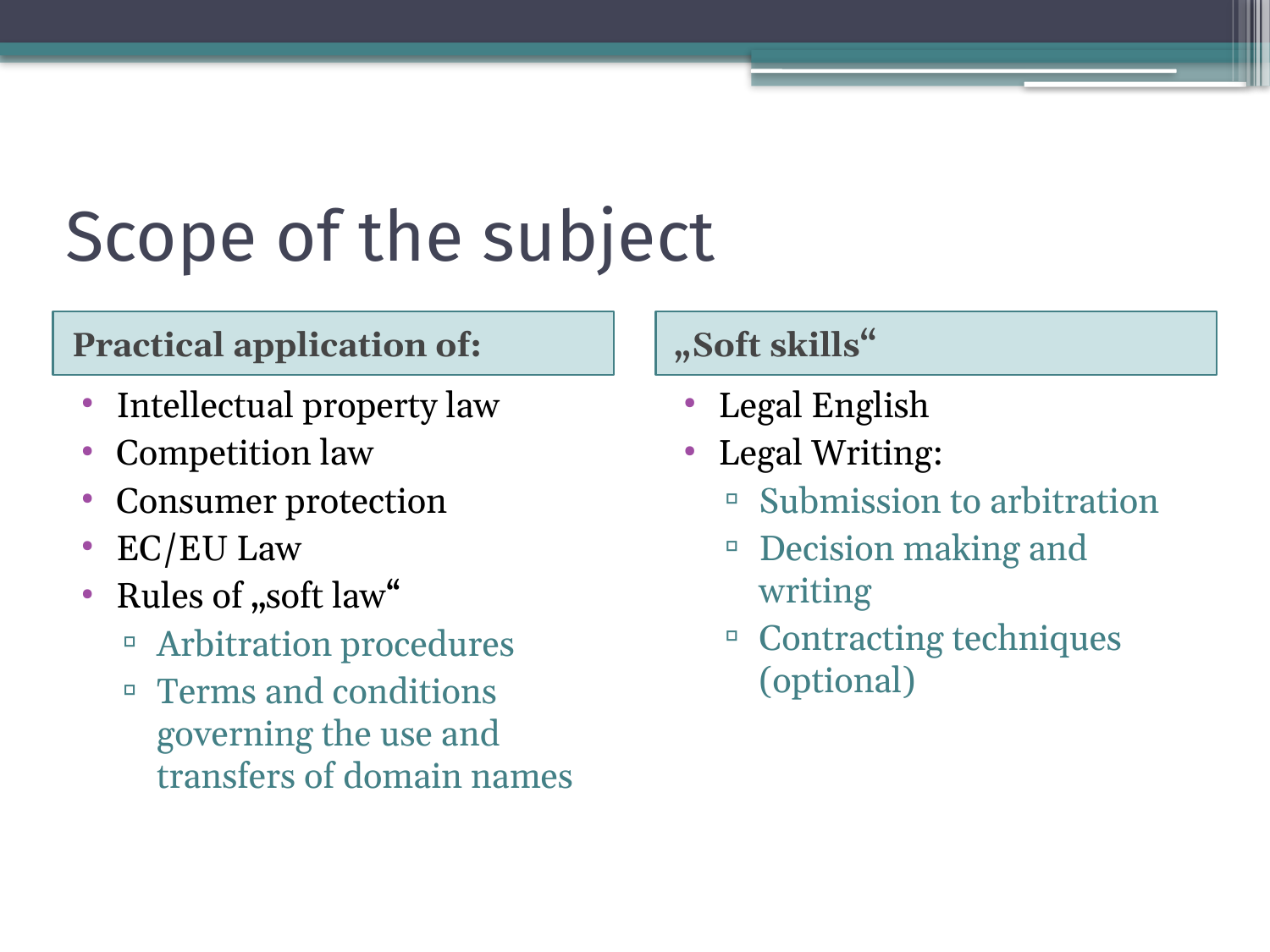

# Scope of the subject
Practical application of:
„Soft skills“
Intellectual property law
Competition law
Consumer protection
EC/EU Law
Rules of „soft law“
Arbitration procedures
Terms and conditions governing the use and transfers of domain names

Legal English
Legal Writing:
Submission to arbitration
Decision making and writing
Contracting techniques (optional)